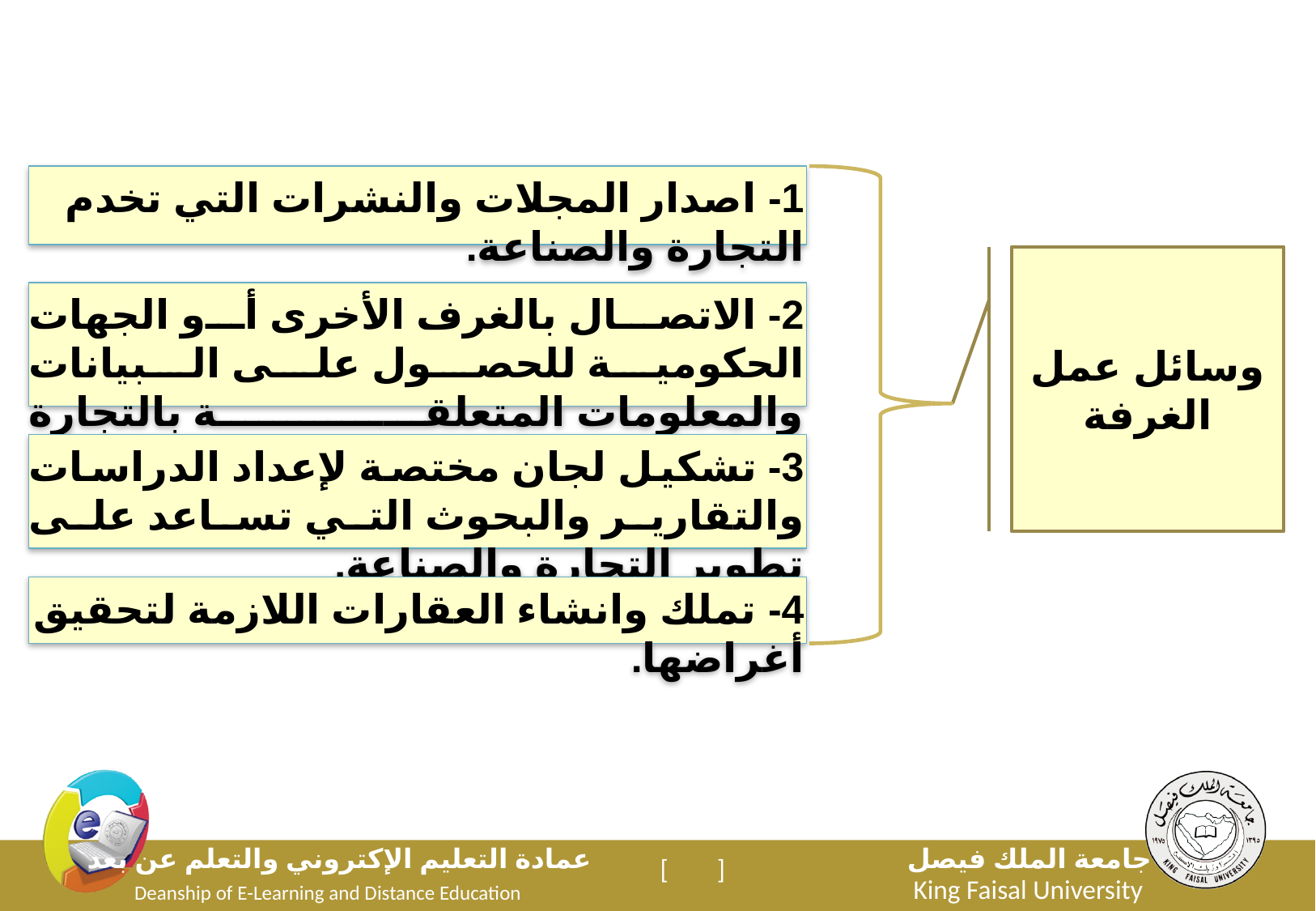

1- اصدار المجلات والنشرات التي تخدم التجارة والصناعة.

وسائل عمل الغرفة
2- الاتصال بالغرف الأخرى أو الجهات الحكومية للحصول على البيانات والمعلومات المتعلقة بالتجارة والصناعة .
3- تشكيل لجان مختصة لإعداد الدراسات والتقارير والبحوث التي تساعد على تطوير التجارة والصناعة.
4- تملك وانشاء العقارات اللازمة لتحقيق أغراضها.